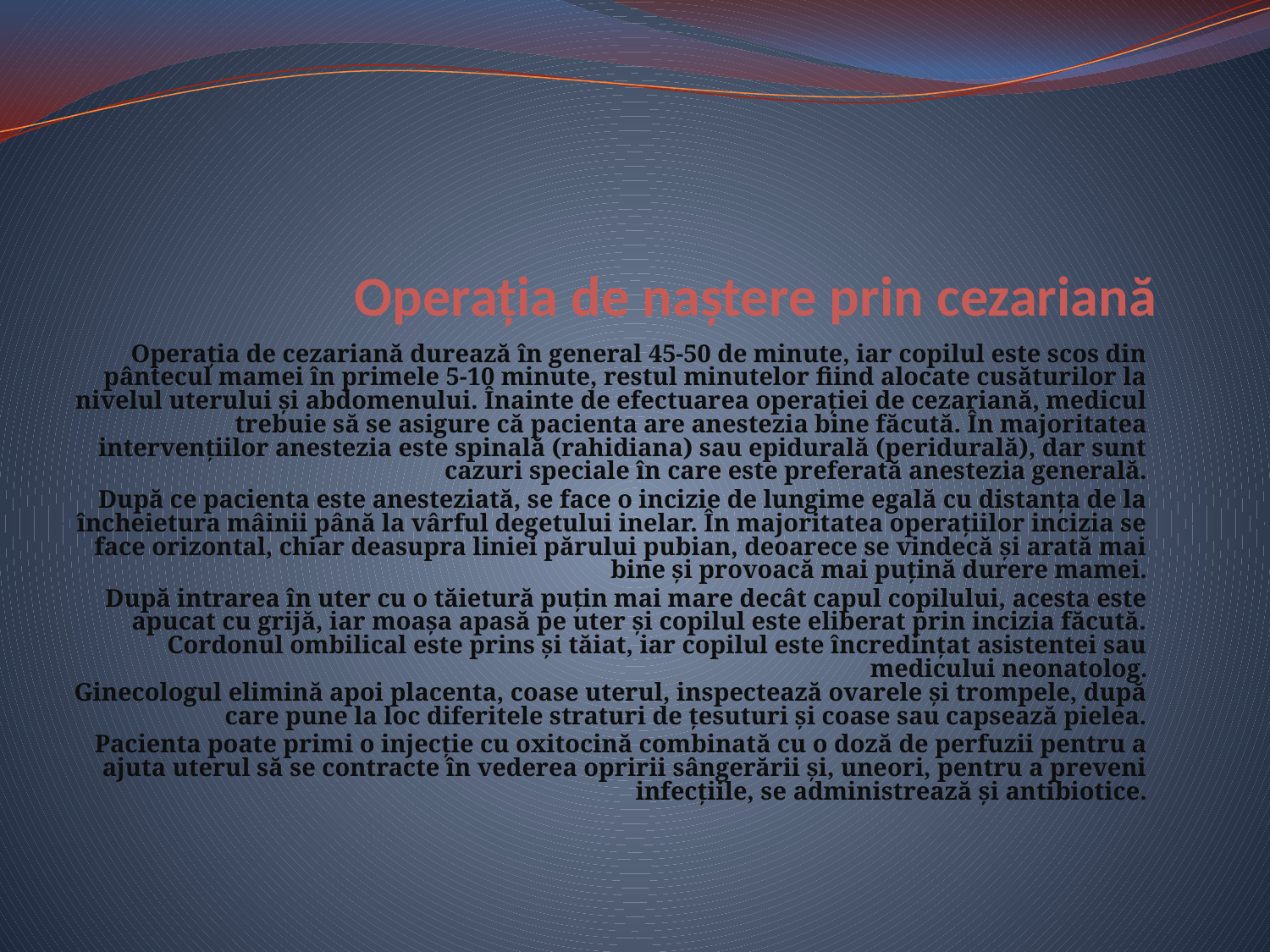

# Operaţia de naştere prin cezariană
Operaţia de cezariană durează în general 45-50 de minute, iar copilul este scos din pântecul mamei în primele 5-10 minute, restul minutelor fiind alocate cusăturilor la nivelul uterului şi abdomenului. Înainte de efectuarea operaţiei de cezariană, medicul trebuie să se asigure că pacienta are anestezia bine făcută. În majoritatea intervenţiilor anestezia este spinală (rahidiana) sau epidurală (peridurală), dar sunt cazuri speciale în care este preferată anestezia generală.
După ce pacienta este anesteziată, se face o incizie de lungime egală cu distanţa de la încheietura mâinii până la vârful degetului inelar. În majoritatea operaţiilor incizia se face orizontal, chiar deasupra liniei părului pubian, deoarece se vindecă şi arată mai bine şi provoacă mai puţină durere mamei.
După intrarea în uter cu o tăietură puţin mai mare decât capul copilului, acesta este apucat cu grijă, iar moaşa apasă pe uter şi copilul este eliberat prin incizia făcută. Cordonul ombilical este prins şi tăiat, iar copilul este încredinţat asistentei sau medicului neonatolog.
Ginecologul elimină apoi placenta, coase uterul, inspectează ovarele şi trompele, după care pune la loc diferitele straturi de ţesuturi şi coase sau capsează pielea.
Pacienta poate primi o injecţie cu oxitocină combinată cu o doză de perfuzii pentru a ajuta uterul să se contracte în vederea opririi sângerării şi, uneori, pentru a preveni infecţiile, se administrează şi antibiotice.